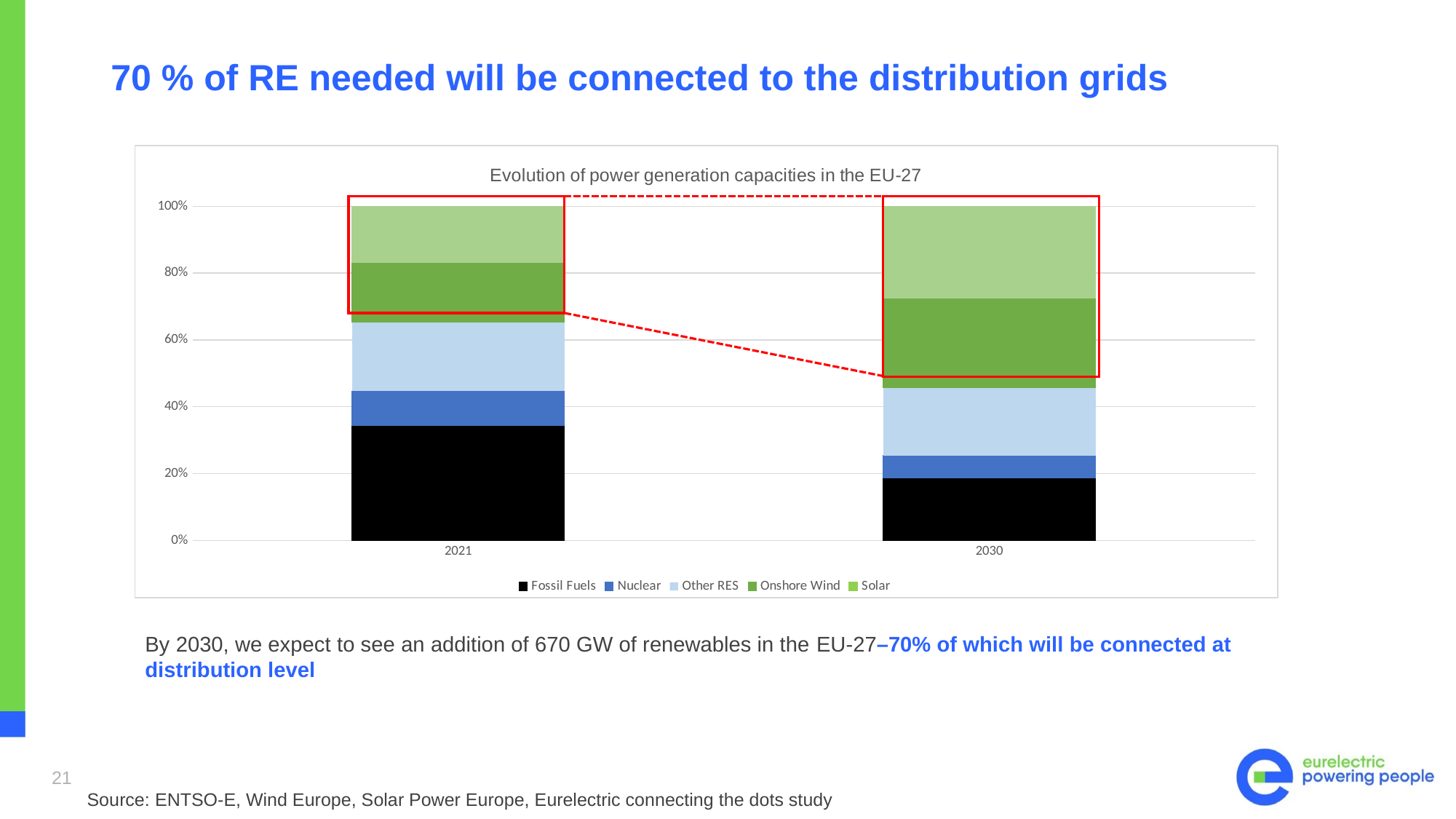

# 70 % of RE needed will be connected to the distribution grids

### Chart: Evolution of power generation capacities in the EU-27

| Category | Fossil Fuels | Nuclear | Other RES | Onshore Wind | Solar  |
|---|---|---|---|---|---|
| 2021 | 330.88199999999995 | 97.74000000000001 | 197.27896840000005 | 173.293 | 160.382 |
| 2030 | 261.0 | 92.0 | 280.8180202885145 | 374.0 | 380.0 |

By 2030, we expect to see an addition of 670 GW of renewables in the EU-27–70% of which will be connected at distribution level

21
Source: ENTSO-E, Wind Europe, Solar Power Europe, Eurelectric connecting the dots study